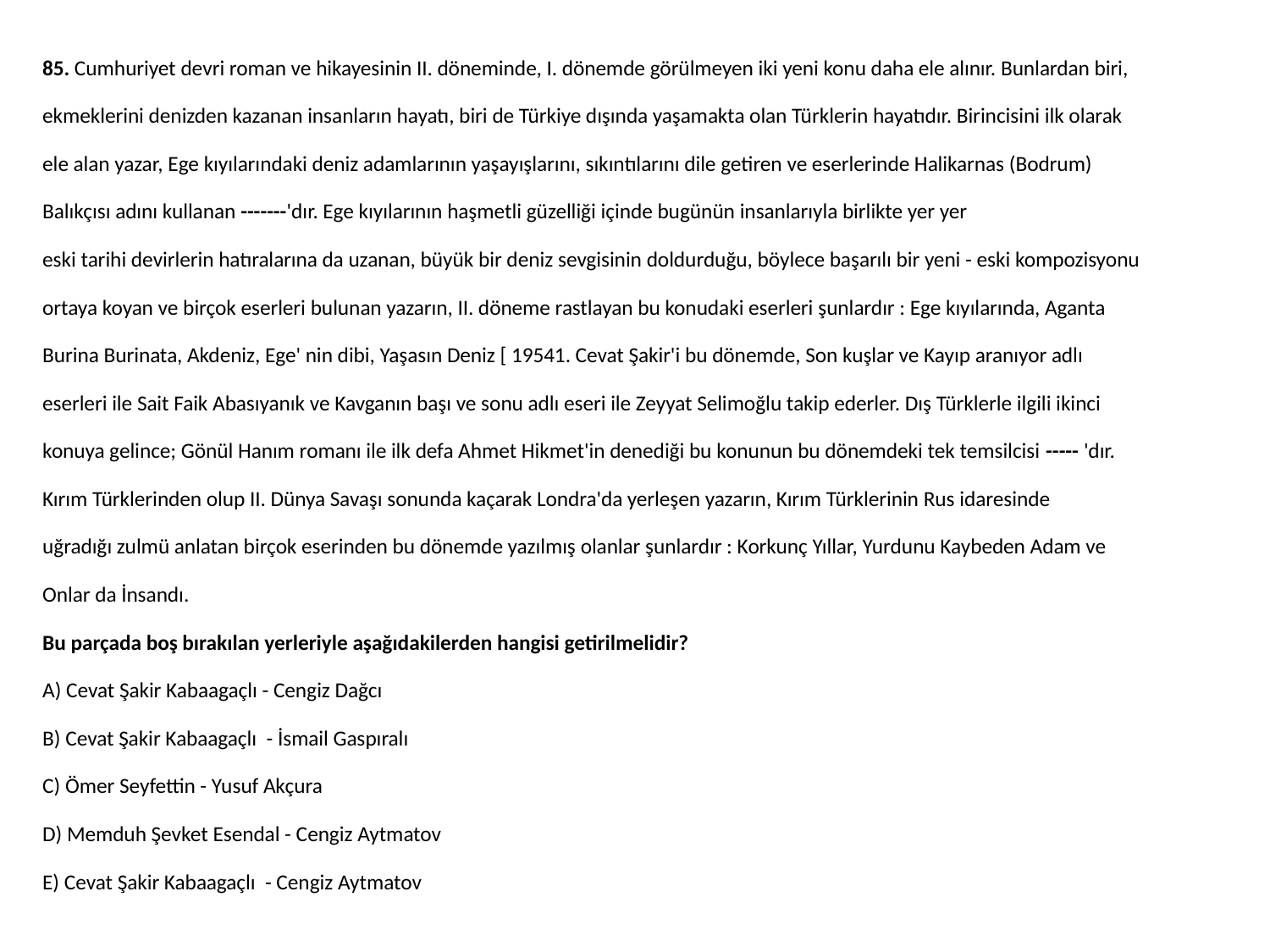

85. Cumhuriyet devri roman ve hikayesinin II. döneminde, I. dönemde görülmeyen iki yeni konu daha ele alınır. Bunlardan biri,
ekmeklerini denizden kazanan insanların hayatı, biri de Türkiye dışında yaşamakta olan Türklerin hayatıdır. Birincisini ilk olarak
ele alan yazar, Ege kıyılarındaki deniz adamlarının yaşayışlarını, sıkıntılarını dile getiren ve eserlerinde Halikarnas (Bodrum)
Balıkçısı adını kullanan -------'dır. Ege kıyılarının haşmetli güzelliği içinde bugünün insanlarıyla birlikte yer yer
eski tarihi devirlerin hatıralarına da uzanan, büyük bir deniz sevgisinin doldurduğu, böylece başarılı bir yeni - eski kompozisyonu
ortaya koyan ve birçok eserleri bulunan yazarın, II. döneme rastlayan bu konudaki eserleri şunlardır : Ege kıyılarında, Aganta
Burina Burinata, Akdeniz, Ege' nin dibi, Yaşasın Deniz [ 19541. Cevat Şakir'i bu dönemde, Son kuşlar ve Kayıp aranıyor adlı
eserleri ile Sait Faik Abasıyanık ve Kavganın başı ve sonu adlı eseri ile Zeyyat Selimoğlu takip ederler. Dış Türklerle ilgili ikinci
konuya gelince; Gönül Hanım romanı ile ilk defa Ahmet Hikmet'in denediği bu konunun bu dönemdeki tek temsilcisi ----- 'dır.
Kırım Türklerinden olup II. Dünya Savaşı sonunda kaçarak Londra'da yerleşen yazarın, Kırım Türklerinin Rus idaresinde
uğradığı zulmü anlatan birçok eserinden bu dönemde yazılmış olanlar şunlardır : Korkunç Yıllar, Yurdunu Kaybeden Adam ve
Onlar da İnsandı.
Bu parçada boş bırakılan yerleriyle aşağıdakilerden hangisi getirilmelidir?
A) Cevat Şakir Kabaagaçlı - Cengiz Dağcı
B) Cevat Şakir Kabaagaçlı  - İsmail Gaspıralı
C) Ömer Seyfettin - Yusuf Akçura
D) Memduh Şevket Esendal - Cengiz Aytmatov
E) Cevat Şakir Kabaagaçlı  - Cengiz Aytmatov